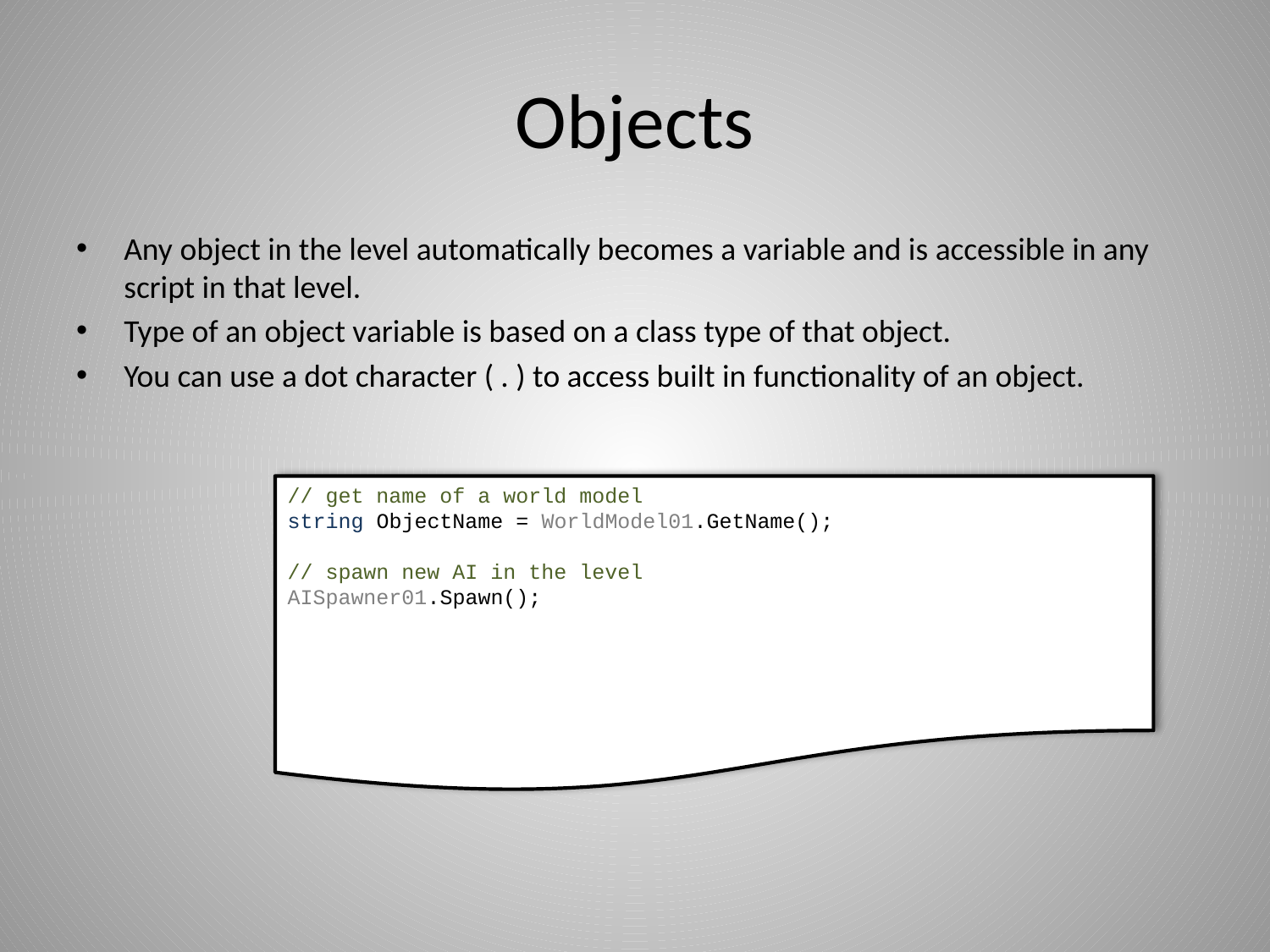

# Objects
Any object in the level automatically becomes a variable and is accessible in any script in that level.
Type of an object variable is based on a class type of that object.
You can use a dot character ( . ) to access built in functionality of an object.
// get name of a world model
string ObjectName = WorldModel01.GetName();

// spawn new AI in the level
AISpawner01.Spawn();